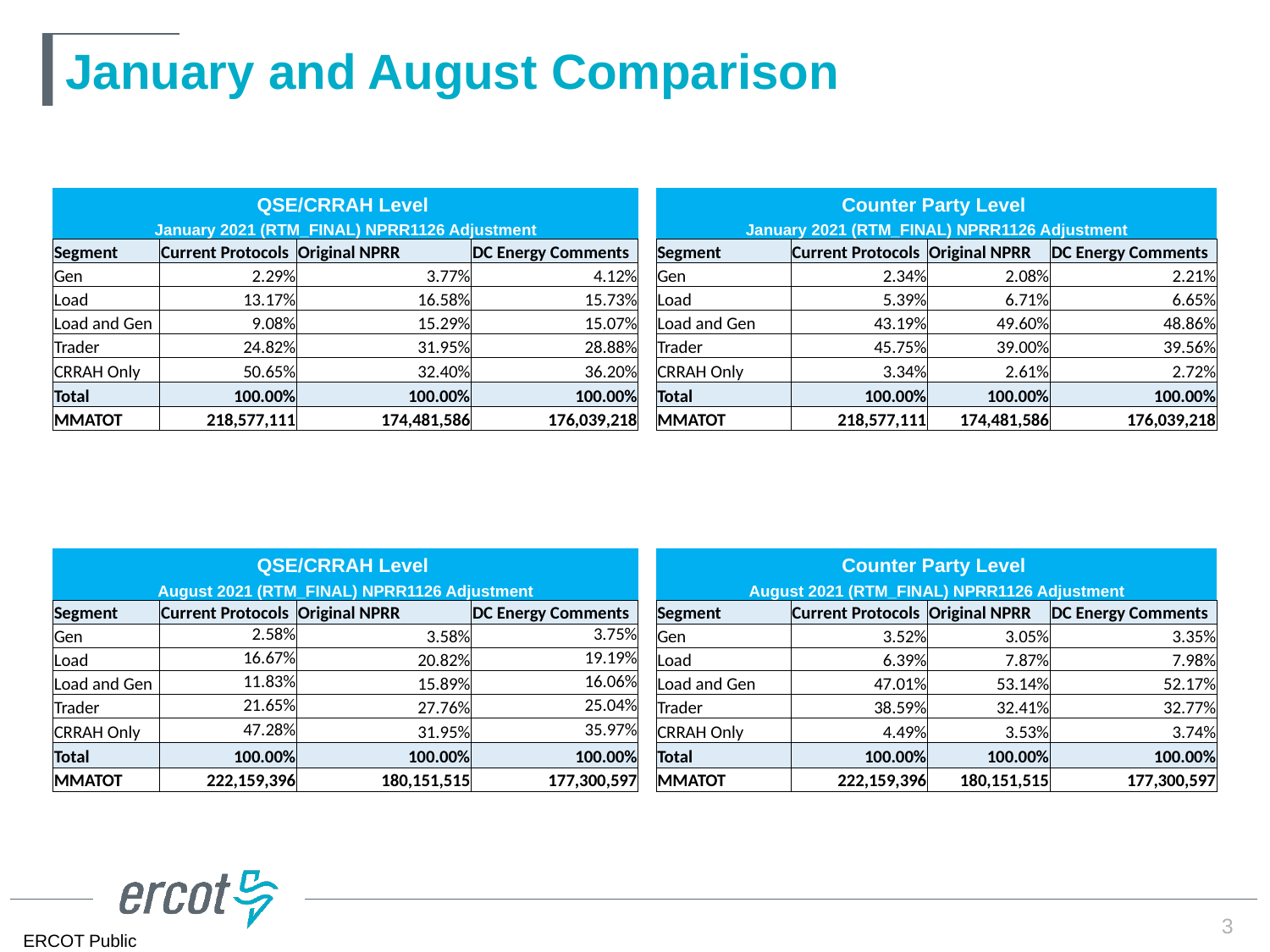

# January and August Comparison
| QSE/CRRAH Level |  |  |  |
| --- | --- | --- | --- |
| January 2021 (RTM\_FINAL) NPRR1126 Adjustment |  |  |  |
| Segment | Current Protocols | Original NPRR | DC Energy Comments |
| Gen | 2.29% | 3.77% | 4.12% |
| Load | 13.17% | 16.58% | 15.73% |
| Load and Gen | 9.08% | 15.29% | 15.07% |
| Trader | 24.82% | 31.95% | 28.88% |
| CRRAH Only | 50.65% | 32.40% | 36.20% |
| Total | 100.00% | 100.00% | 100.00% |
| MMATOT | 218,577,111 | 174,481,586 | 176,039,218 |
|  |  |  |  |
|  |  |  |  |
|  |  |  |  |
|  |  |  |  |
|  |  |  |  |
| QSE/CRRAH Level |  |  |  |
| August 2021 (RTM\_FINAL) NPRR1126 Adjustment |  |  |  |
| Segment | Current Protocols | Original NPRR | DC Energy Comments |
| Gen | 2.58% | 3.58% | 3.75% |
| Load | 16.67% | 20.82% | 19.19% |
| Load and Gen | 11.83% | 15.89% | 16.06% |
| Trader | 21.65% | 27.76% | 25.04% |
| CRRAH Only | 47.28% | 31.95% | 35.97% |
| Total | 100.00% | 100.00% | 100.00% |
| MMATOT | 222,159,396 | 180,151,515 | 177,300,597 |
| Counter Party Level |  |  |  |
| --- | --- | --- | --- |
| January 2021 (RTM\_FINAL) NPRR1126 Adjustment |  |  |  |
| Segment | Current Protocols | Original NPRR | DC Energy Comments |
| Gen | 2.34% | 2.08% | 2.21% |
| Load | 5.39% | 6.71% | 6.65% |
| Load and Gen | 43.19% | 49.60% | 48.86% |
| Trader | 45.75% | 39.00% | 39.56% |
| CRRAH Only | 3.34% | 2.61% | 2.72% |
| Total | 100.00% | 100.00% | 100.00% |
| MMATOT | 218,577,111 | 174,481,586 | 176,039,218 |
|  |  |  |  |
|  |  |  |  |
|  |  |  |  |
|  |  |  |  |
|  |  |  |  |
| Counter Party Level |  |  |  |
| August 2021 (RTM\_FINAL) NPRR1126 Adjustment |  |  |  |
| Segment | Current Protocols | Original NPRR | DC Energy Comments |
| Gen | 3.52% | 3.05% | 3.35% |
| Load | 6.39% | 7.87% | 7.98% |
| Load and Gen | 47.01% | 53.14% | 52.17% |
| Trader | 38.59% | 32.41% | 32.77% |
| CRRAH Only | 4.49% | 3.53% | 3.74% |
| Total | 100.00% | 100.00% | 100.00% |
| MMATOT | 222,159,396 | 180,151,515 | 177,300,597 |
3